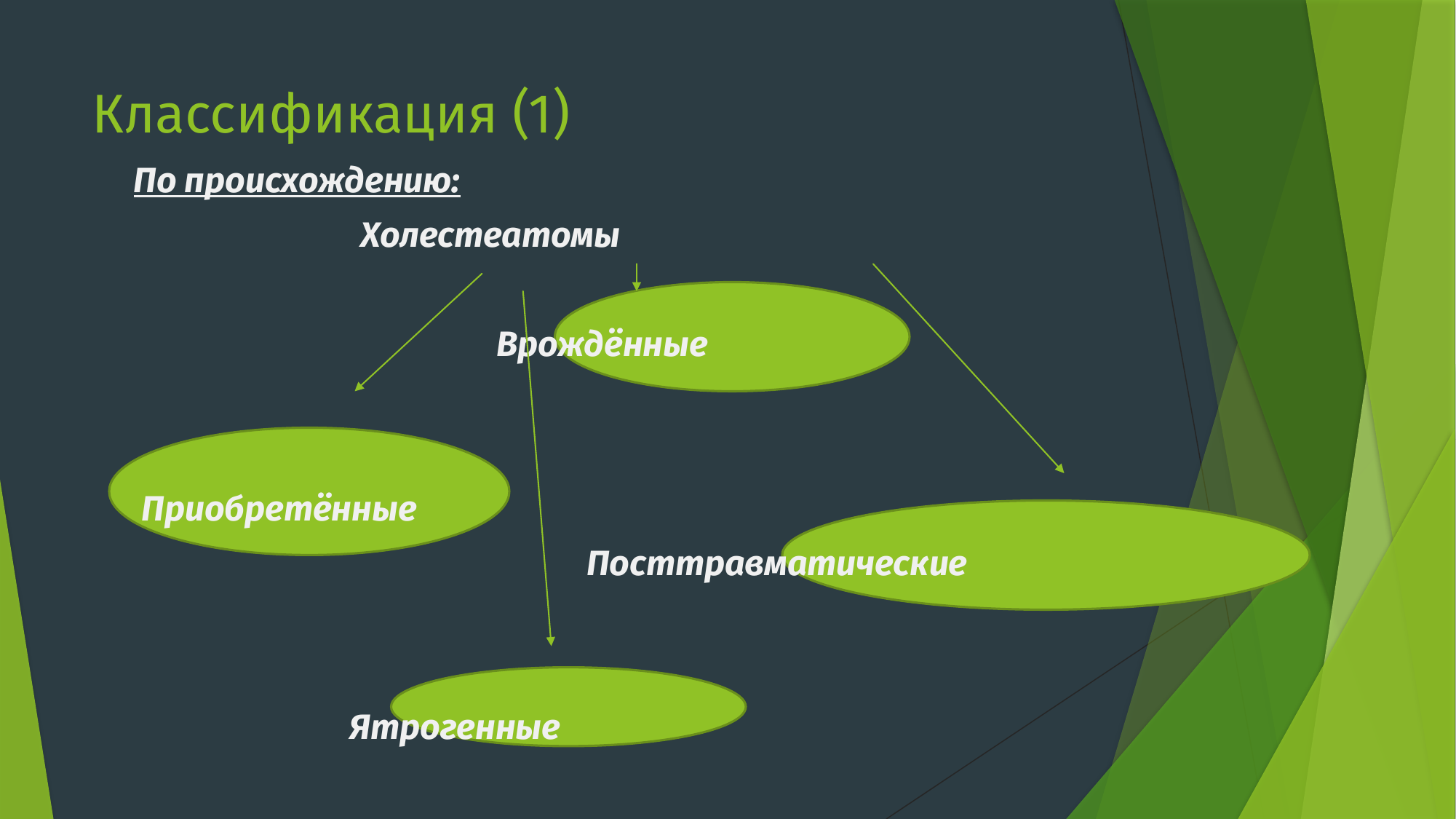

# Классификация (1)
По происхождению:
			                 Холестеатомы

	                                  Врождённые

 Приобретённые
					                                    	Посттравматические

                           Ятрогенные